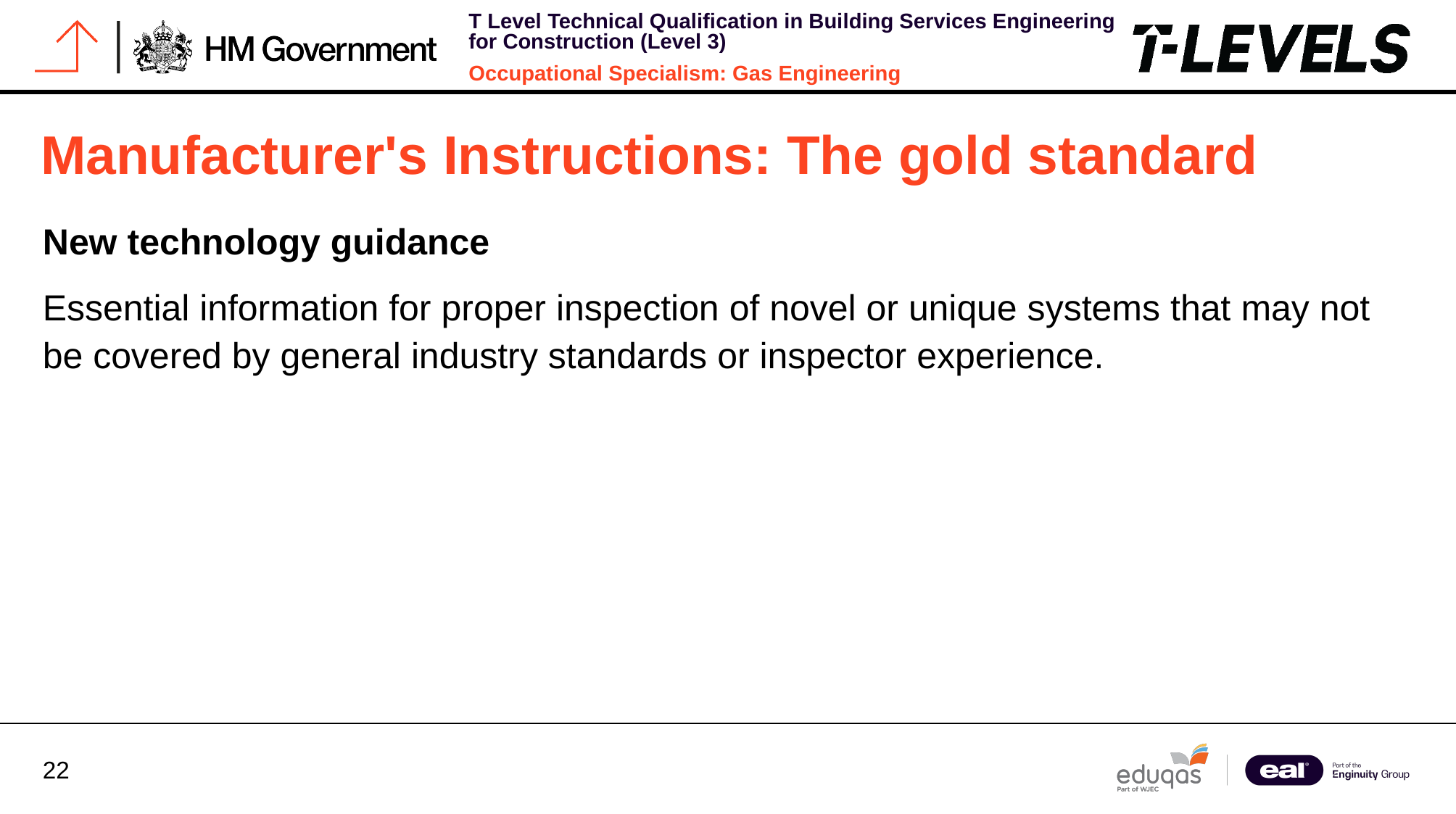

# Manufacturer's Instructions: The gold standard
New technology guidance
Essential information for proper inspection of novel or unique systems that may not be covered by general industry standards or inspector experience.